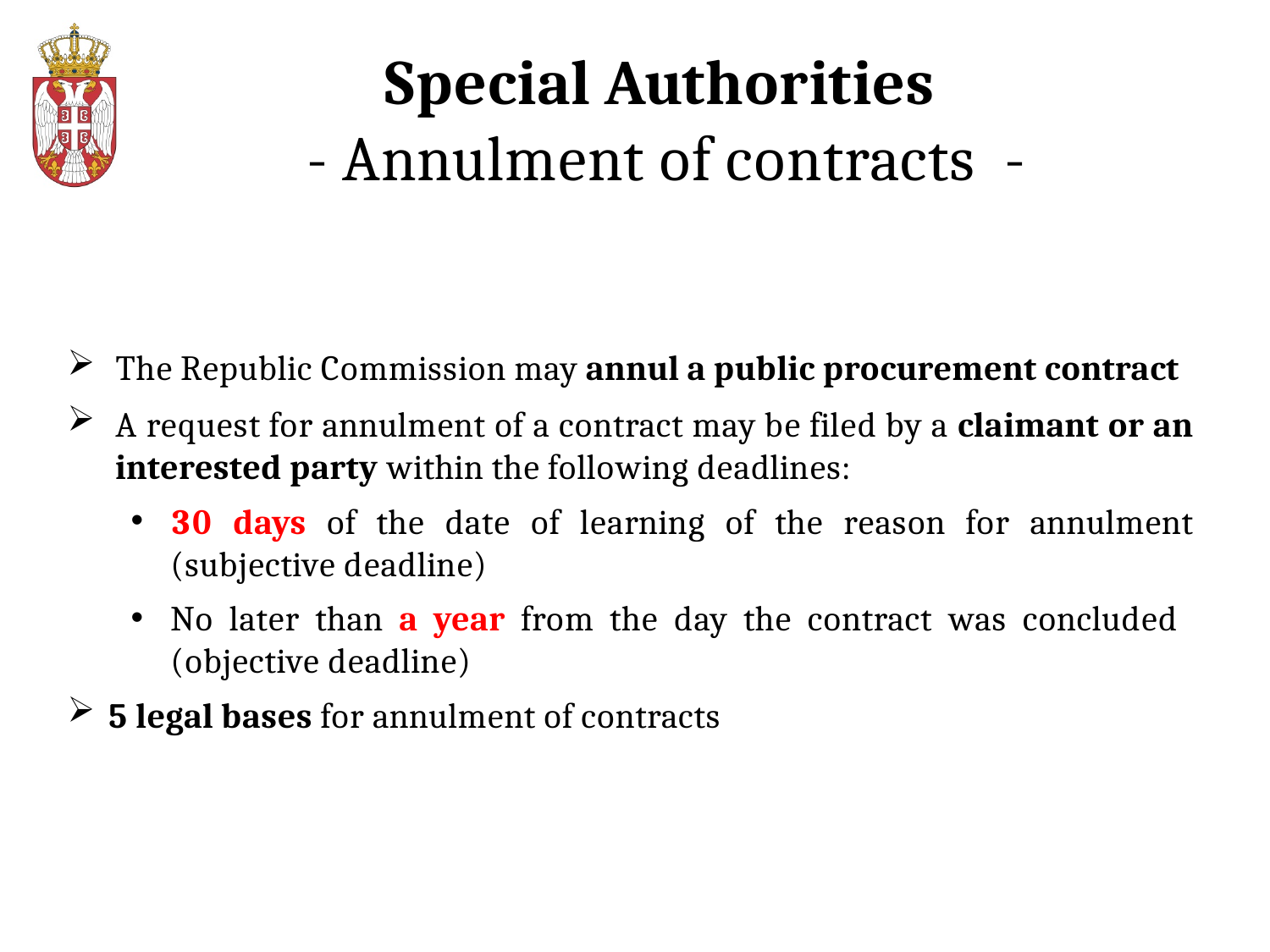

# Special Authorities - Annulment of contracts  -

The Republic Commission may annul a public procurement contract
A request for annulment of a contract may be filed by a claimant or an interested party within the following deadlines:
30 days of the date of learning of the reason for annulment (subjective deadline)
No later than a year from the day the contract was concluded  (objective deadline)
5 legal bases for annulment of contracts